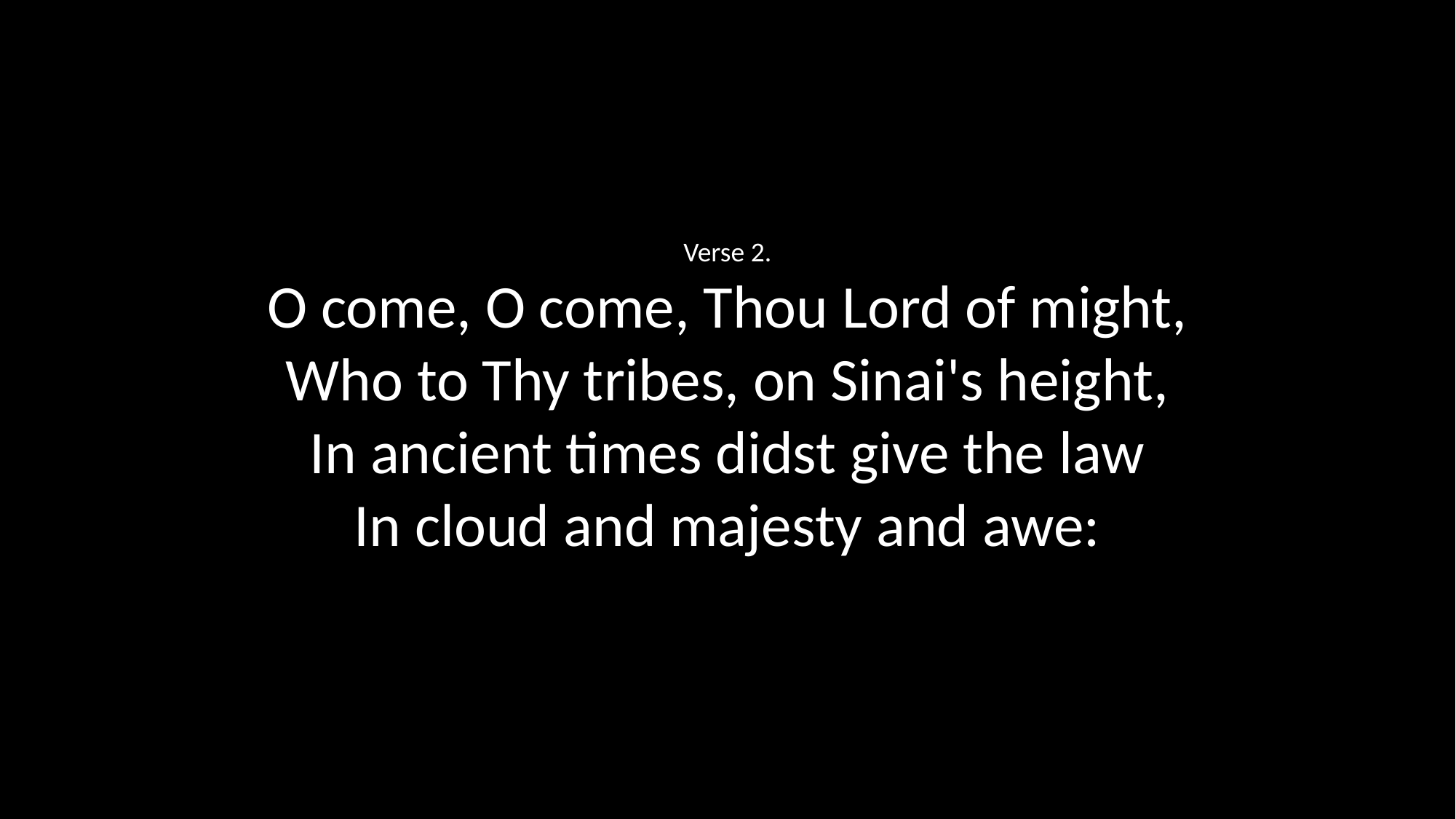

Verse 2.
O come, O come, Thou Lord of might,
Who to Thy tribes, on Sinai's height,
In ancient times didst give the law
In cloud and majesty and awe: